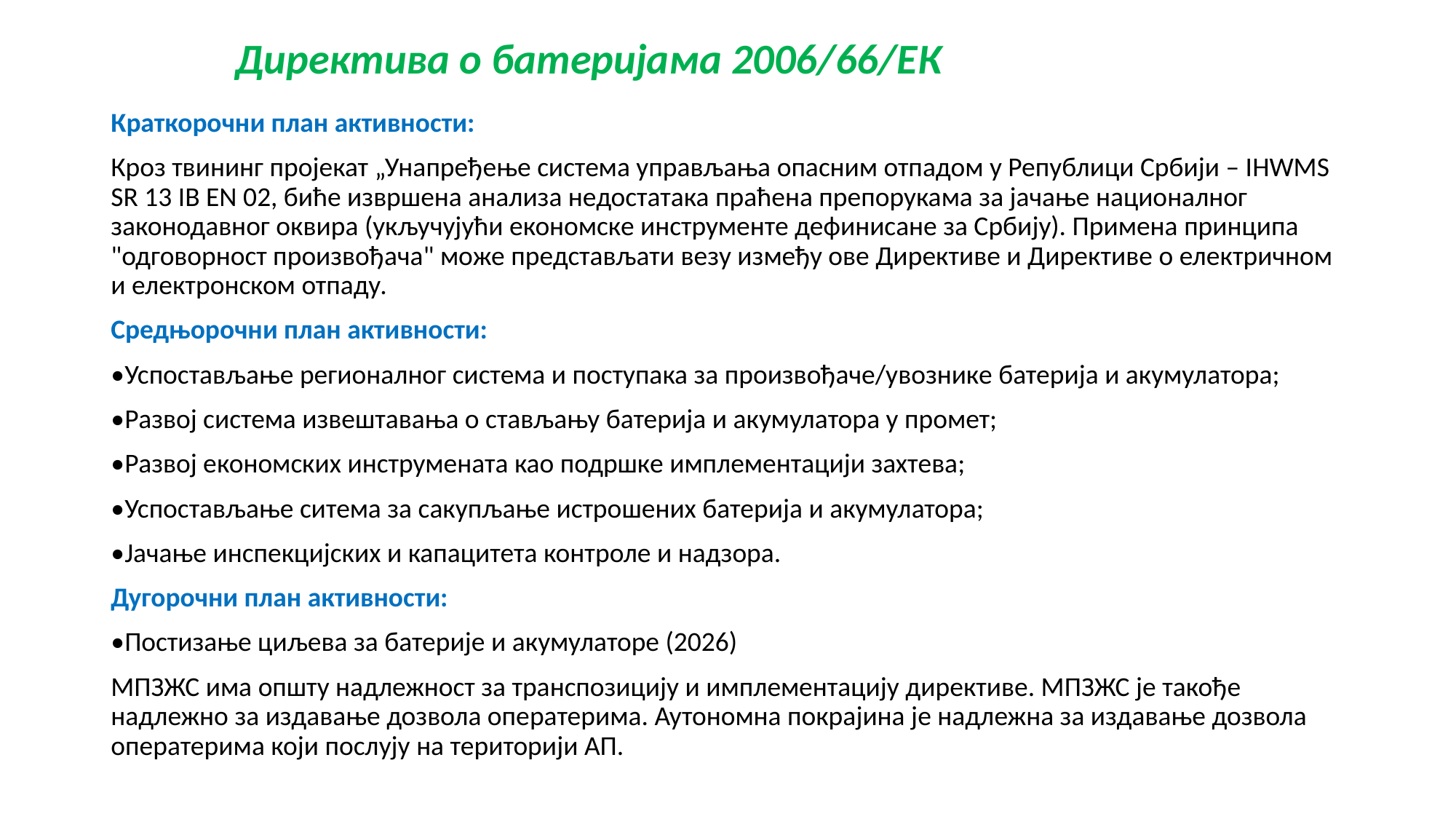

# Директива о батеријама 2006/66/ЕК
Краткорочни план активности:
Кроз твининг пројекат „Унапређење система управљања опасним отпадом у Републици Србији – IHWMS SR 13 IB EN 02, биће извршена анализа недостатака праћена препорукама за јачање националног законодавног оквира (укључујући економске инструменте дефинисане за Србију). Примена принципа "одговорност произвођача" може представљати везу између ове Директиве и Директиве о електричном и електронском отпаду.
Средњорочни план активности:
•Успостављање регионалног система и поступака за произвођаче/увознике батерија и акумулатора;
•Развој система извештавања о стављању батерија и акумулатора у промет;
•Развој економских инструмената као подршке имплементацији захтева;
•Успостављање ситема за сакупљање истрошених батерија и акумулатора;
•Јачање инспекцијских и капацитета контроле и надзора.
Дугорочни план активности:
•Постизање циљева за батерије и акумулаторе (2026)
МПЗЖС има општу надлежност за транспозицију и имплементацију директиве. МПЗЖС је такође надлежно за издавање дозвола оператерима. Аутономна покрајина је надлежна за издавање дозвола оператерима који послују на територији АП.